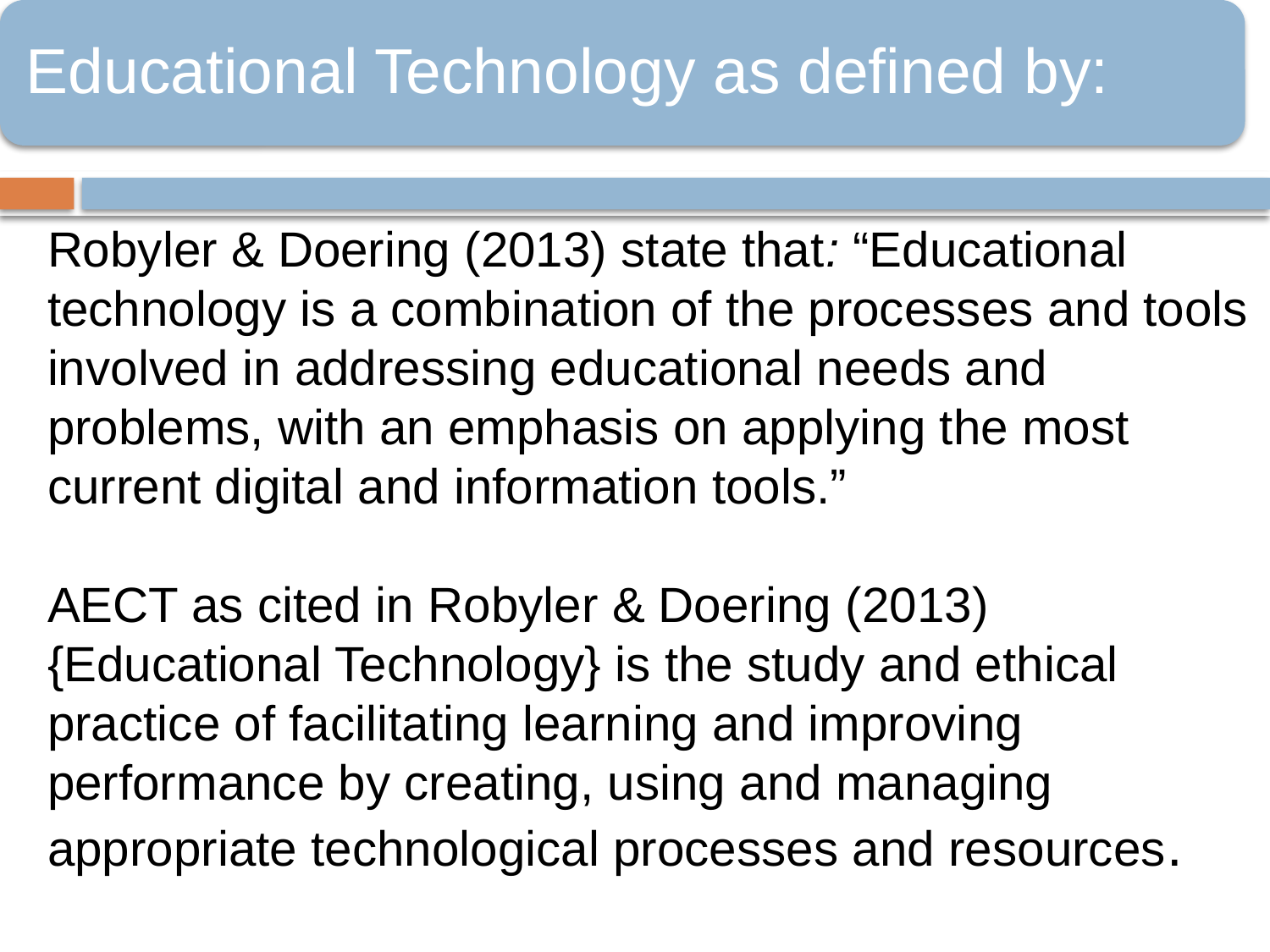

Educational Technology as defined by:
Robyler & Doering (2013) state that: “Educational technology is a combination of the processes and tools involved in addressing educational needs and problems, with an emphasis on applying the most current digital and information tools.”

AECT as cited in Robyler & Doering (2013) {Educational Technology} is the study and ethical practice of facilitating learning and improving performance by creating, using and managing appropriate technological processes and resources.